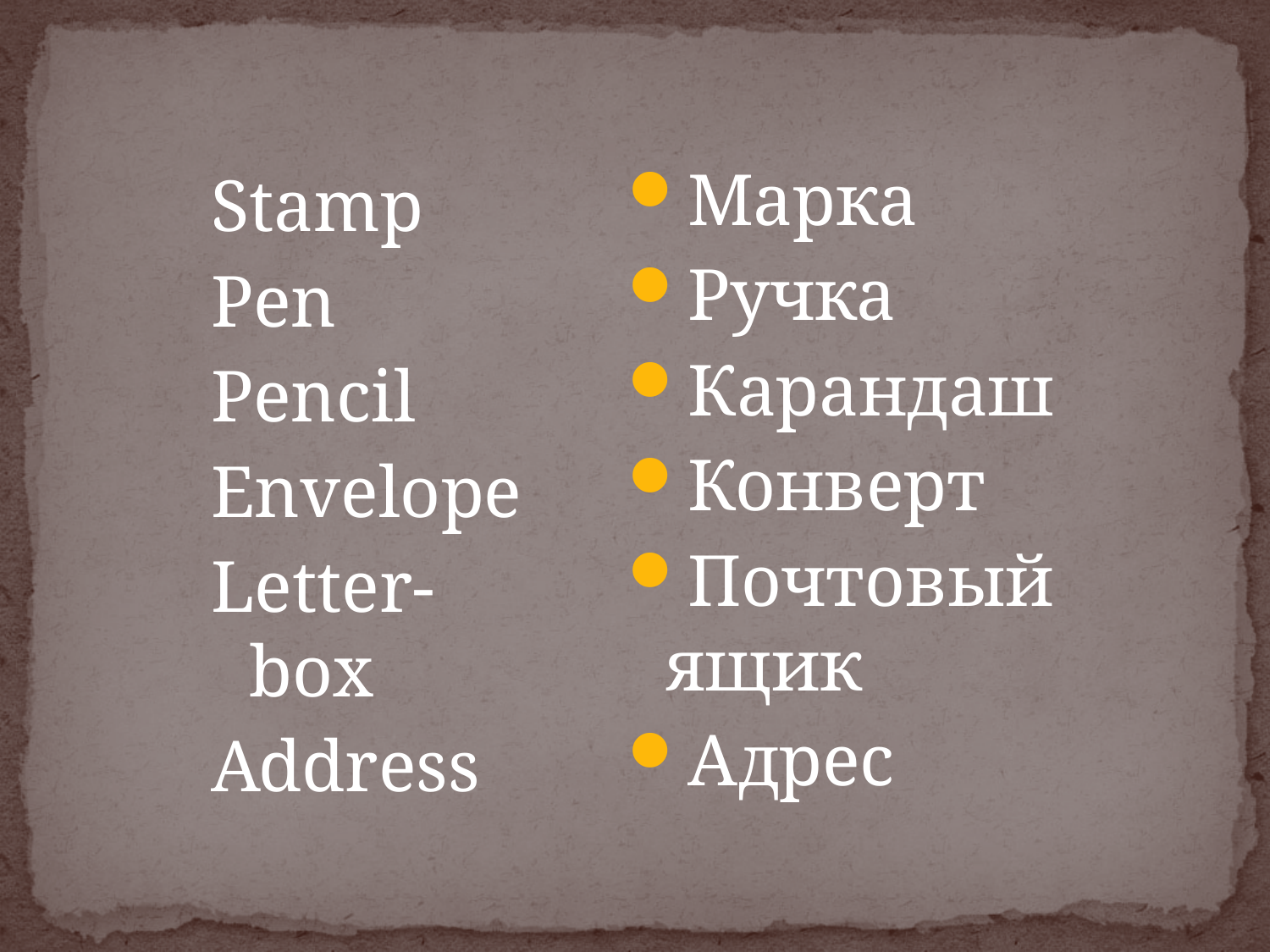

Stamp
Pen
Pencil
Envelope
Letter-box
Address

Марка
Ручка
Карандаш
Конверт
Почтовый ящик
Адрес